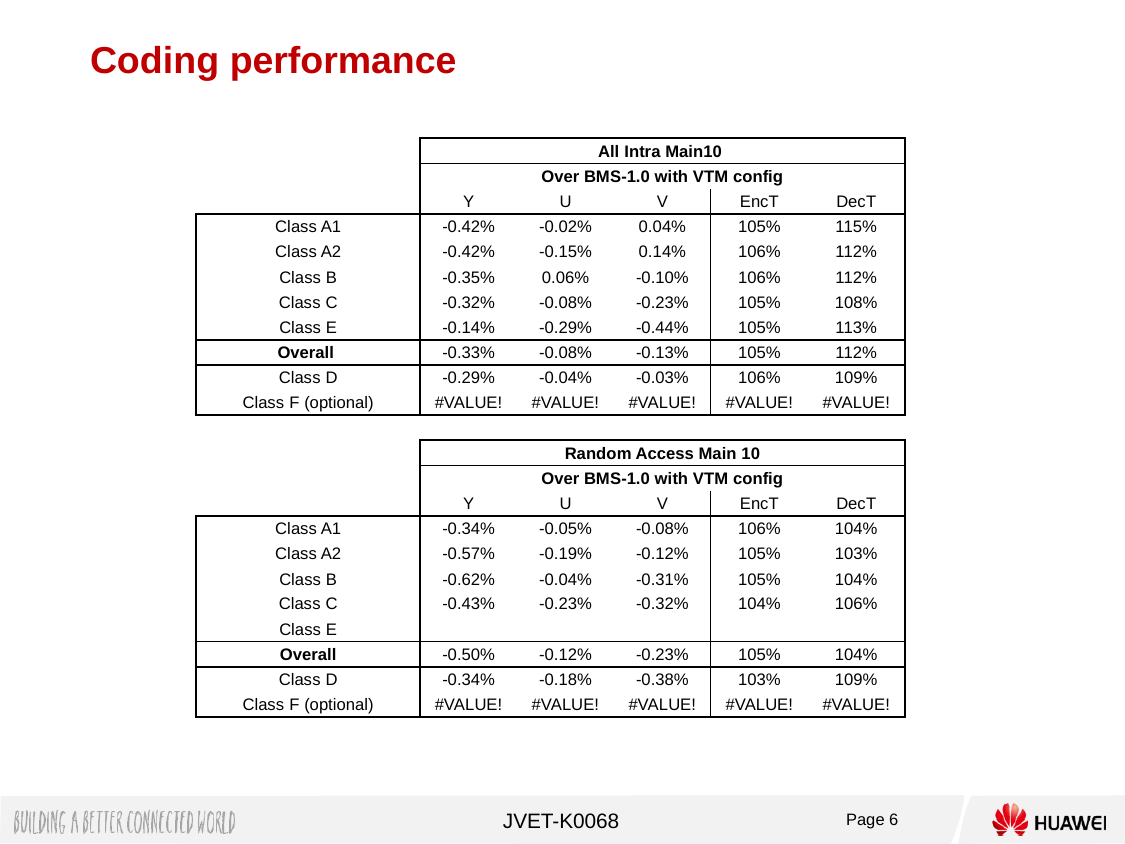

Coding performance
|  | All Intra Main10 |  |  |  |  |
| --- | --- | --- | --- | --- | --- |
|  | Over BMS-1.0 with VTM config |  |  |  |  |
|  | Y | U | V | EncT | DecT |
| Class A1 | -0.42% | -0.02% | 0.04% | 105% | 115% |
| Class A2 | -0.42% | -0.15% | 0.14% | 106% | 112% |
| Class B | -0.35% | 0.06% | -0.10% | 106% | 112% |
| Class C | -0.32% | -0.08% | -0.23% | 105% | 108% |
| Class E | -0.14% | -0.29% | -0.44% | 105% | 113% |
| Overall | -0.33% | -0.08% | -0.13% | 105% | 112% |
| Class D | -0.29% | -0.04% | -0.03% | 106% | 109% |
| Class F (optional) | #VALUE! | #VALUE! | #VALUE! | #VALUE! | #VALUE! |
|  |  |  |  |  |  |
|  | Random Access Main 10 |  |  |  |  |
|  | Over BMS-1.0 with VTM config |  |  |  |  |
|  | Y | U | V | EncT | DecT |
| Class A1 | -0.34% | -0.05% | -0.08% | 106% | 104% |
| Class A2 | -0.57% | -0.19% | -0.12% | 105% | 103% |
| Class B | -0.62% | -0.04% | -0.31% | 105% | 104% |
| Class C | -0.43% | -0.23% | -0.32% | 104% | 106% |
| Class E |  |  |  |  |  |
| Overall | -0.50% | -0.12% | -0.23% | 105% | 104% |
| Class D | -0.34% | -0.18% | -0.38% | 103% | 109% |
| Class F (optional) | #VALUE! | #VALUE! | #VALUE! | #VALUE! | #VALUE! |